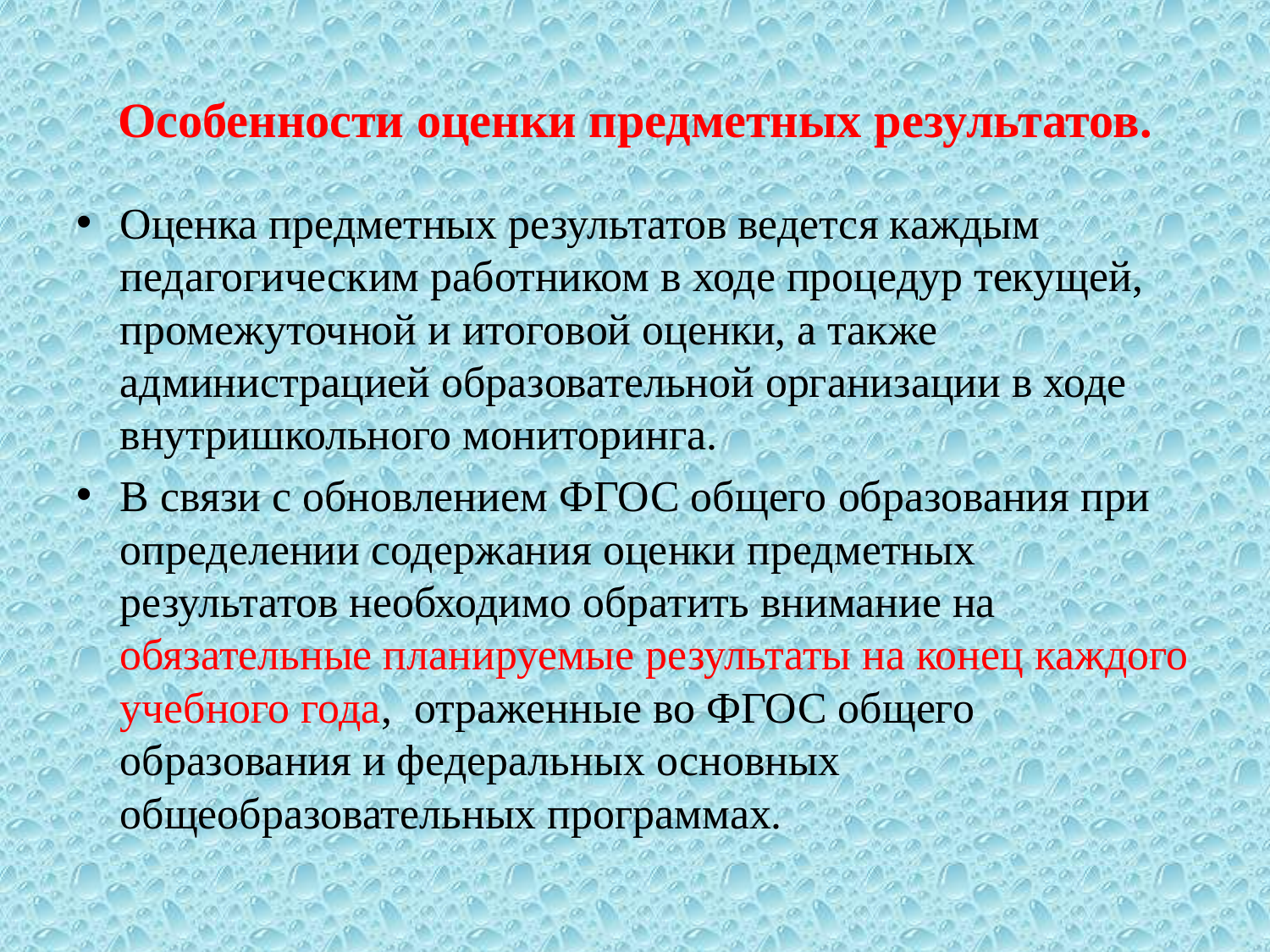

# Особенности оценки предметных результатов.
Оценка предметных результатов ведется каждым педагогическим работником в ходе процедур текущей, промежуточной и итоговой оценки, а также администрацией образовательной организации в ходе внутришкольного мониторинга.
В связи с обновлением ФГОС общего образования при определении содержания оценки предметных результатов необходимо обратить внимание на обязательные планируемые результаты на конец каждого учебного года,  отраженные во ФГОС общего образования и федеральных основных общеобразовательных программах.